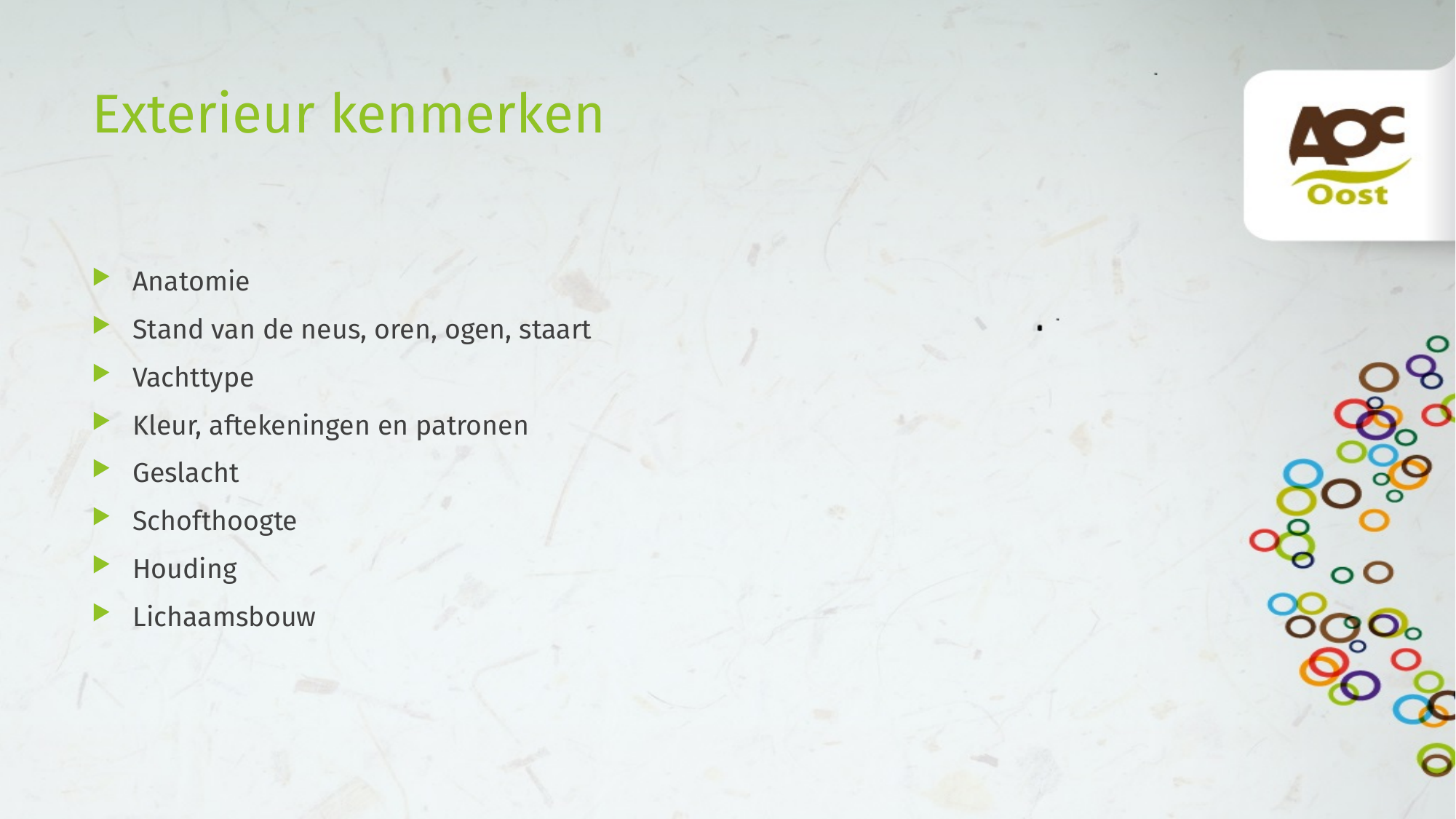

# Exterieur kenmerken
Anatomie
Stand van de neus, oren, ogen, staart
Vachttype
Kleur, aftekeningen en patronen
Geslacht
Schofthoogte
Houding
Lichaamsbouw